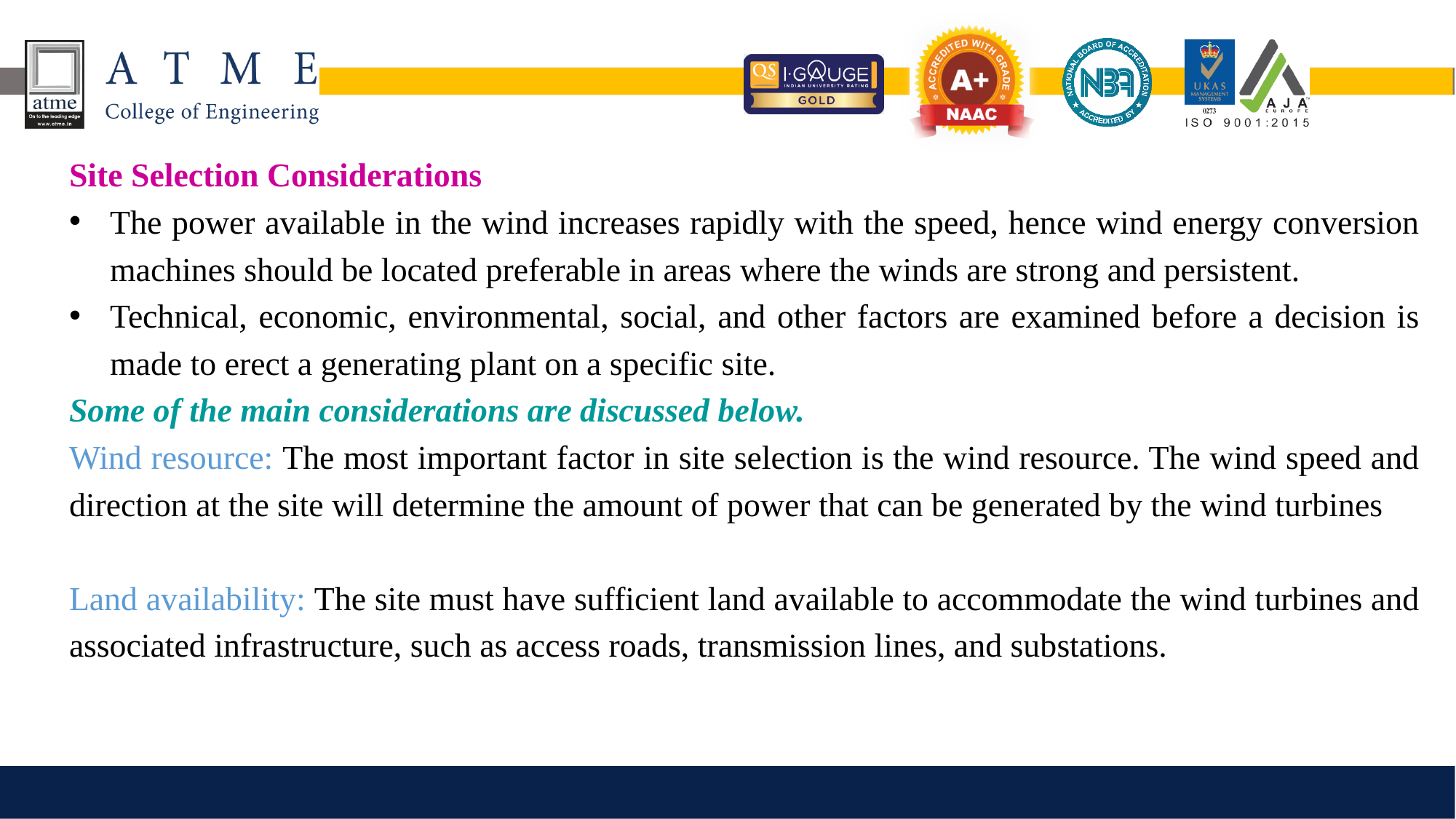

Site Selection Considerations
The power available in the wind increases rapidly with the speed, hence wind energy conversion machines should be located preferable in areas where the winds are strong and persistent.
Technical, economic, environmental, social, and other factors are examined before a decision is made to erect a generating plant on a specific site.
Some of the main considerations are discussed below.
Wind resource: The most important factor in site selection is the wind resource. The wind speed and direction at the site will determine the amount of power that can be generated by the wind turbines

Land availability: The site must have sufficient land available to accommodate the wind turbines and associated infrastructure, such as access roads, transmission lines, and substations.